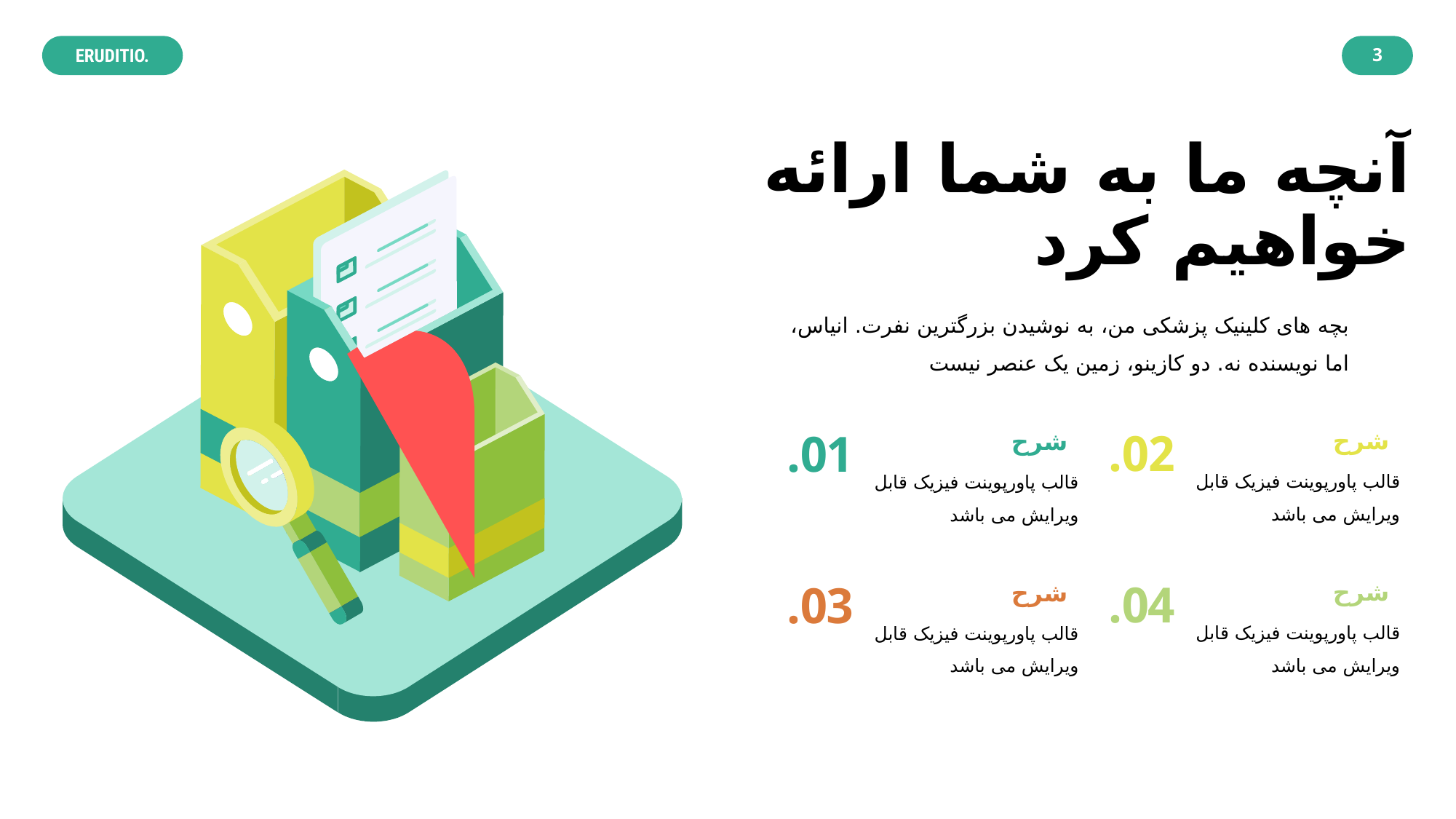

3
# آنچه ما به شما ارائه خواهیم کرد

بچه های کلینیک پزشکی من، به نوشیدن بزرگترین نفرت. انیاس، اما نویسنده نه. دو کازینو، زمین یک عنصر نیست

02.

01.
شرح
شرح
قالب پاورپوینت فیزیک قابل ویرایش می باشد
قالب پاورپوینت فیزیک قابل ویرایش می باشد
04.
03.
شرح
شرح
قالب پاورپوینت فیزیک قابل ویرایش می باشد
قالب پاورپوینت فیزیک قابل ویرایش می باشد